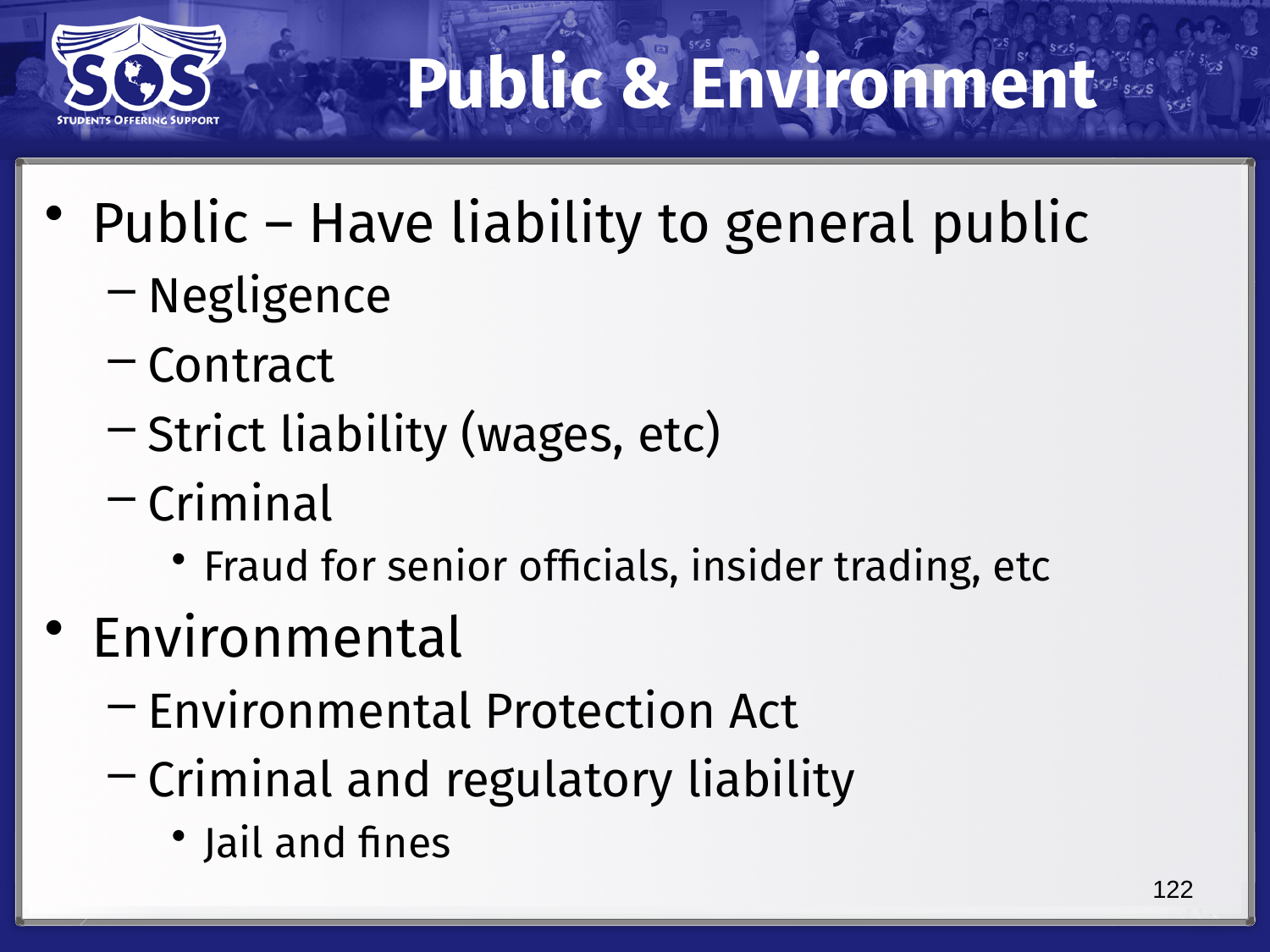

# Public & Environment
Public – Have liability to general public
Negligence
Contract
Strict liability (wages, etc)
Criminal
Fraud for senior officials, insider trading, etc
Environmental
Environmental Protection Act
Criminal and regulatory liability
Jail and fines

122